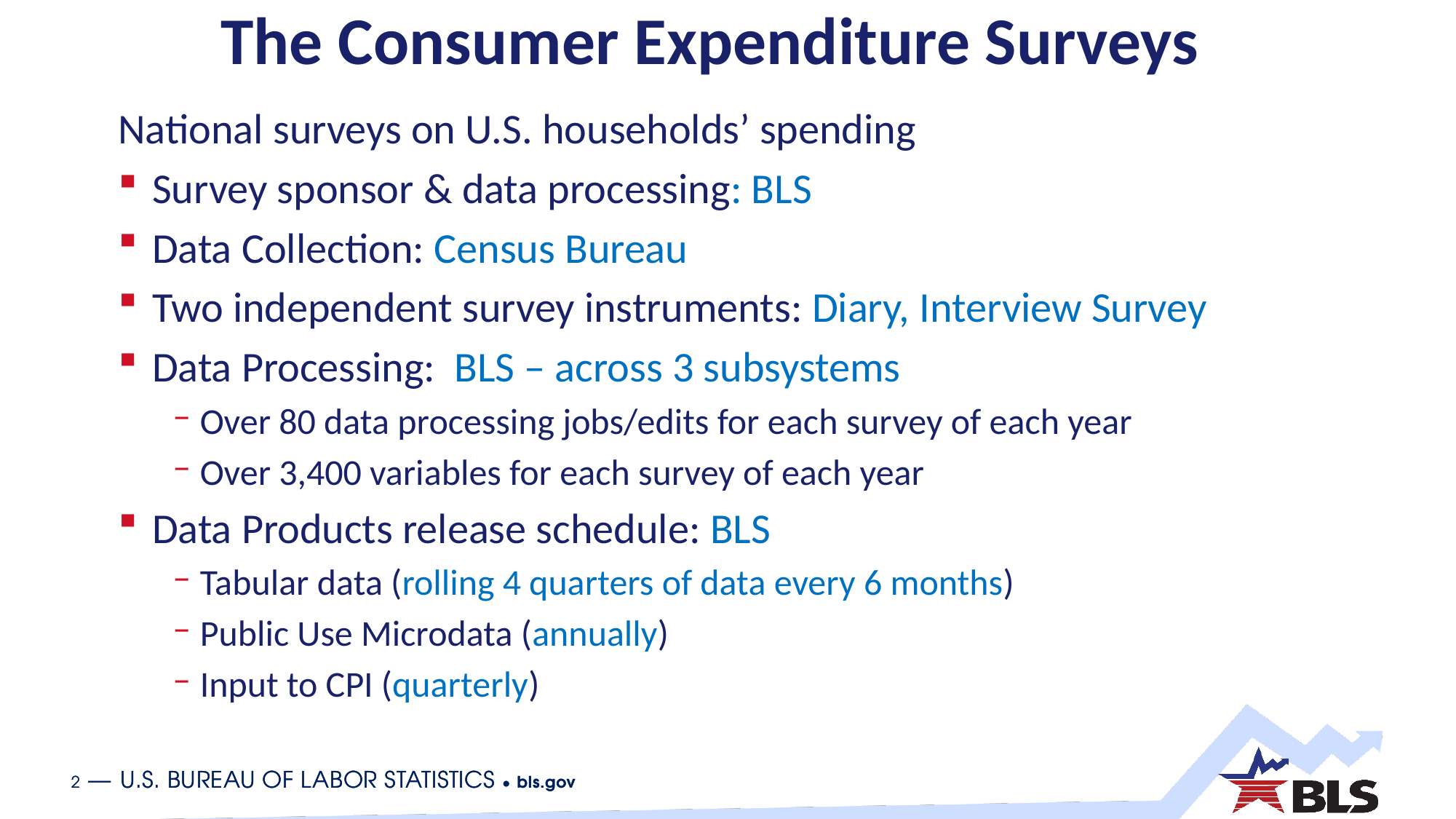

# The Consumer Expenditure Surveys

National surveys on U.S. households’ spending
Survey sponsor & data processing: BLS
Data Collection: Census Bureau
Two independent survey instruments: Diary, Interview Survey
Data Processing:  BLS – across 3 subsystems
Over 80 data processing jobs/edits for each survey of each year
Over 3,400 variables for each survey of each year
Data Products release schedule: BLS
Tabular data (rolling 4 quarters of data every 6 months)
Public Use Microdata (annually)
Input to CPI (quarterly)